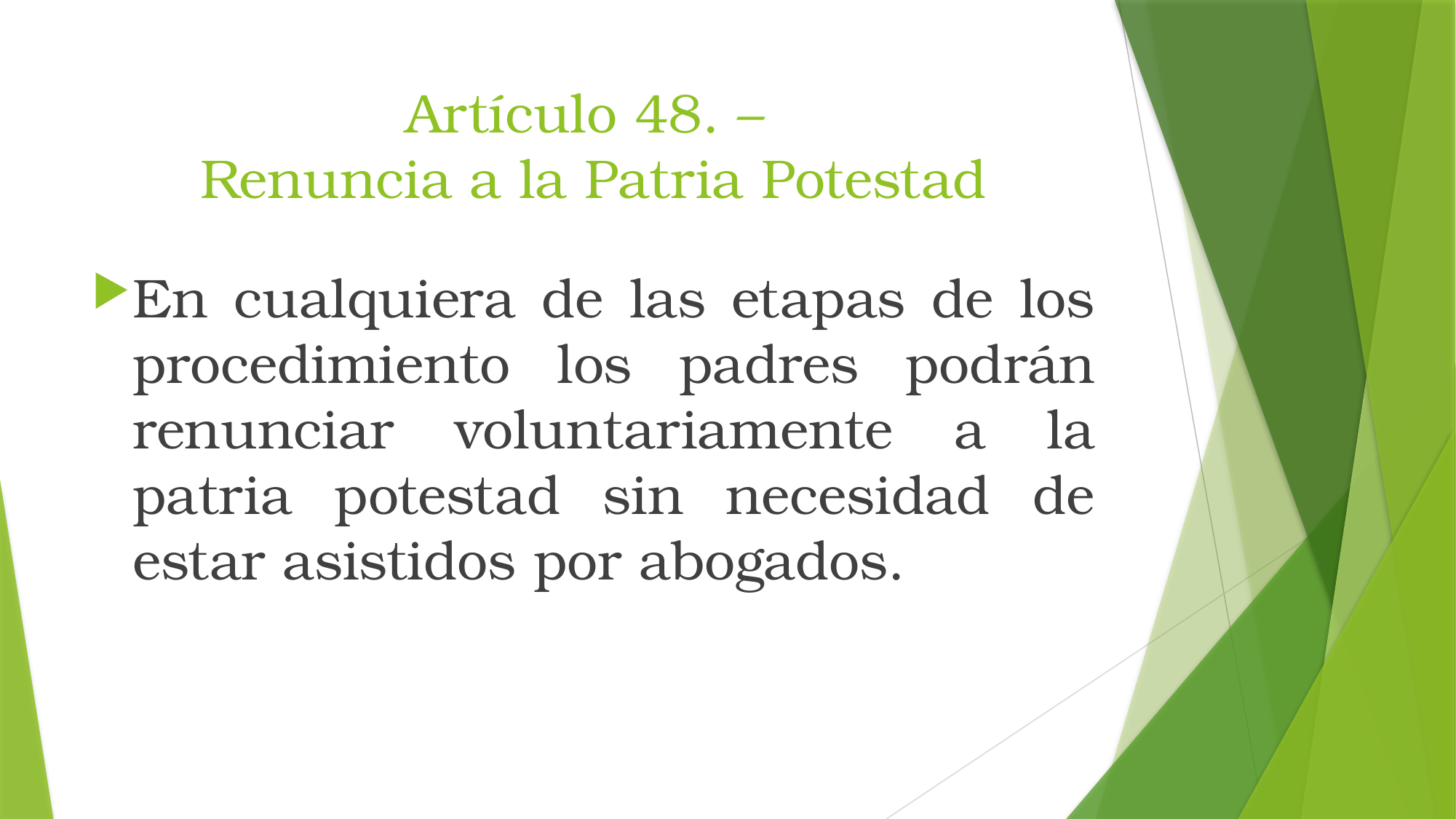

# Artículo 48. – Renuncia a la Patria Potestad
En cualquiera de las etapas de los procedimiento los padres podrán renunciar voluntariamente a la patria potestad sin necesidad de estar asistidos por abogados.